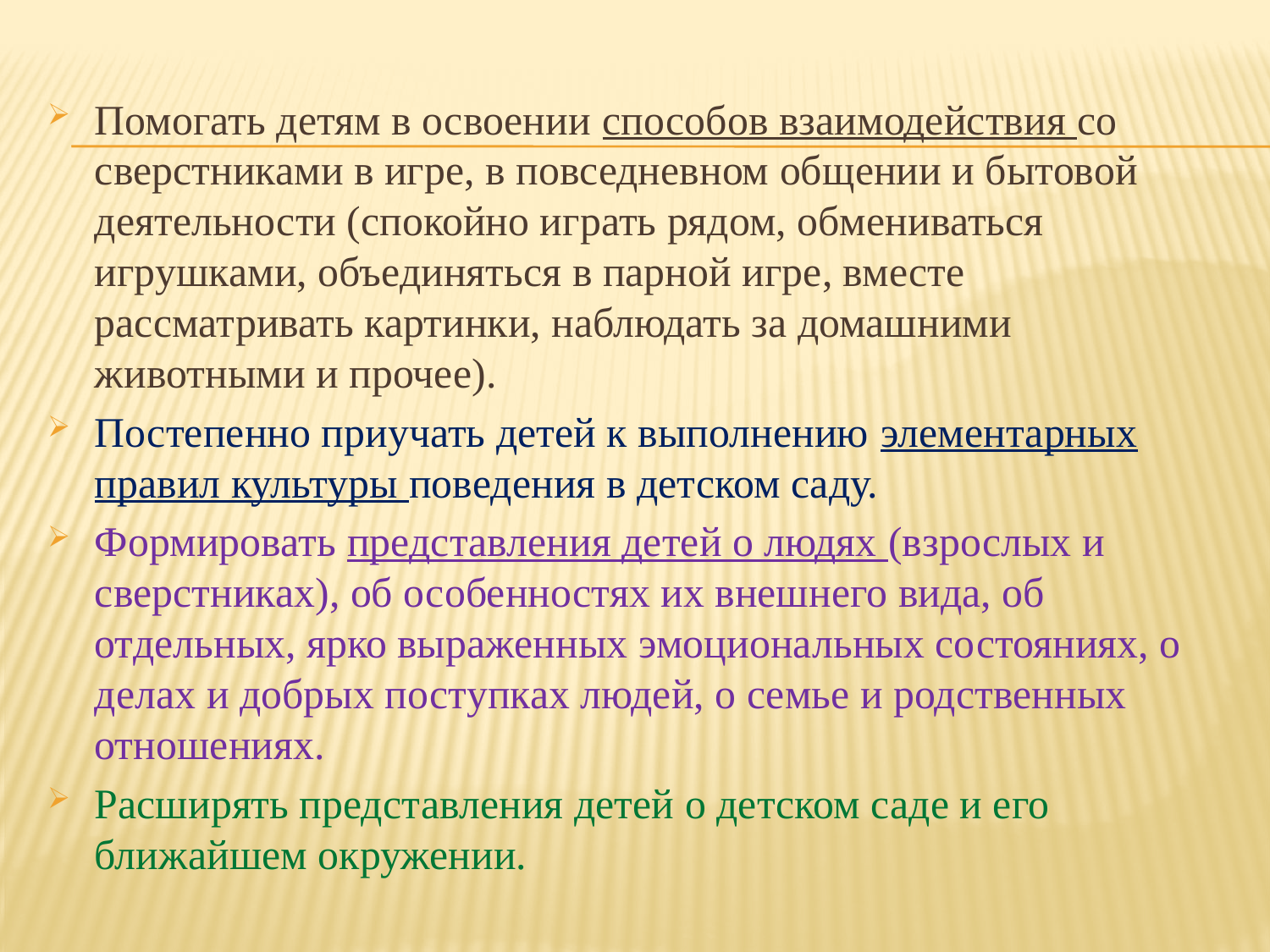

Помогать детям в освоении способов взаимодействия со сверстниками в игре, в повседневном общении и бытовой деятельности (спокойно играть рядом, обмениваться игрушками, объединяться в парной игре, вместе рассматривать картинки, наблюдать за домашними животными и прочее).
Постепенно приучать детей к выполнению элементарных правил культуры поведения в детском саду.
Формировать представления детей о людях (взрослых и сверстниках), об особенностях их внешнего вида, об отдельных, ярко выраженных эмоциональных состояниях, о делах и добрых поступках людей, о семье и родственных отношениях.
Расширять представления детей о детском саде и его ближайшем окружении.